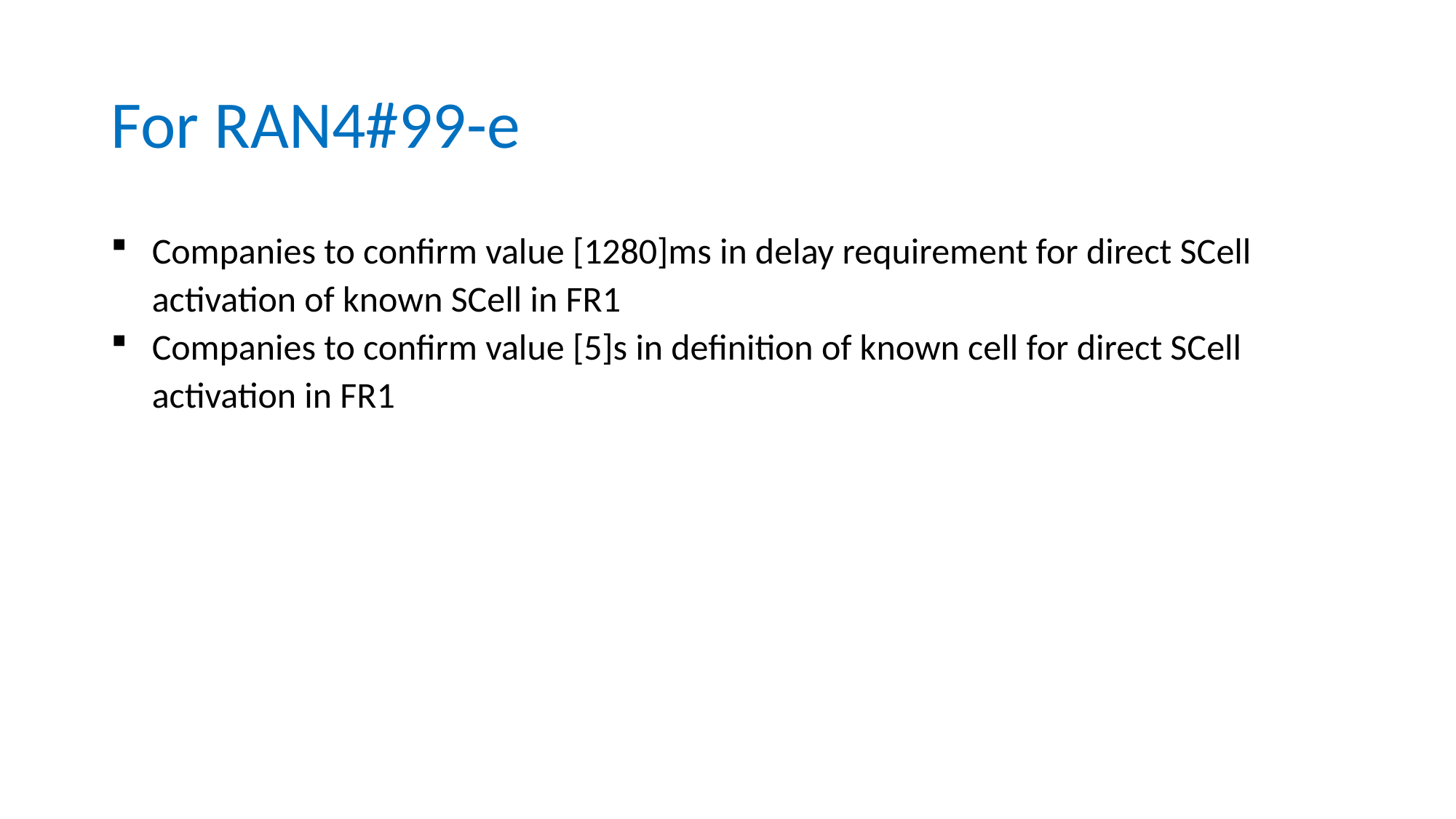

# For RAN4#99-e
Companies to confirm value [1280]ms in delay requirement for direct SCell activation of known SCell in FR1
Companies to confirm value [5]s in definition of known cell for direct SCell activation in FR1